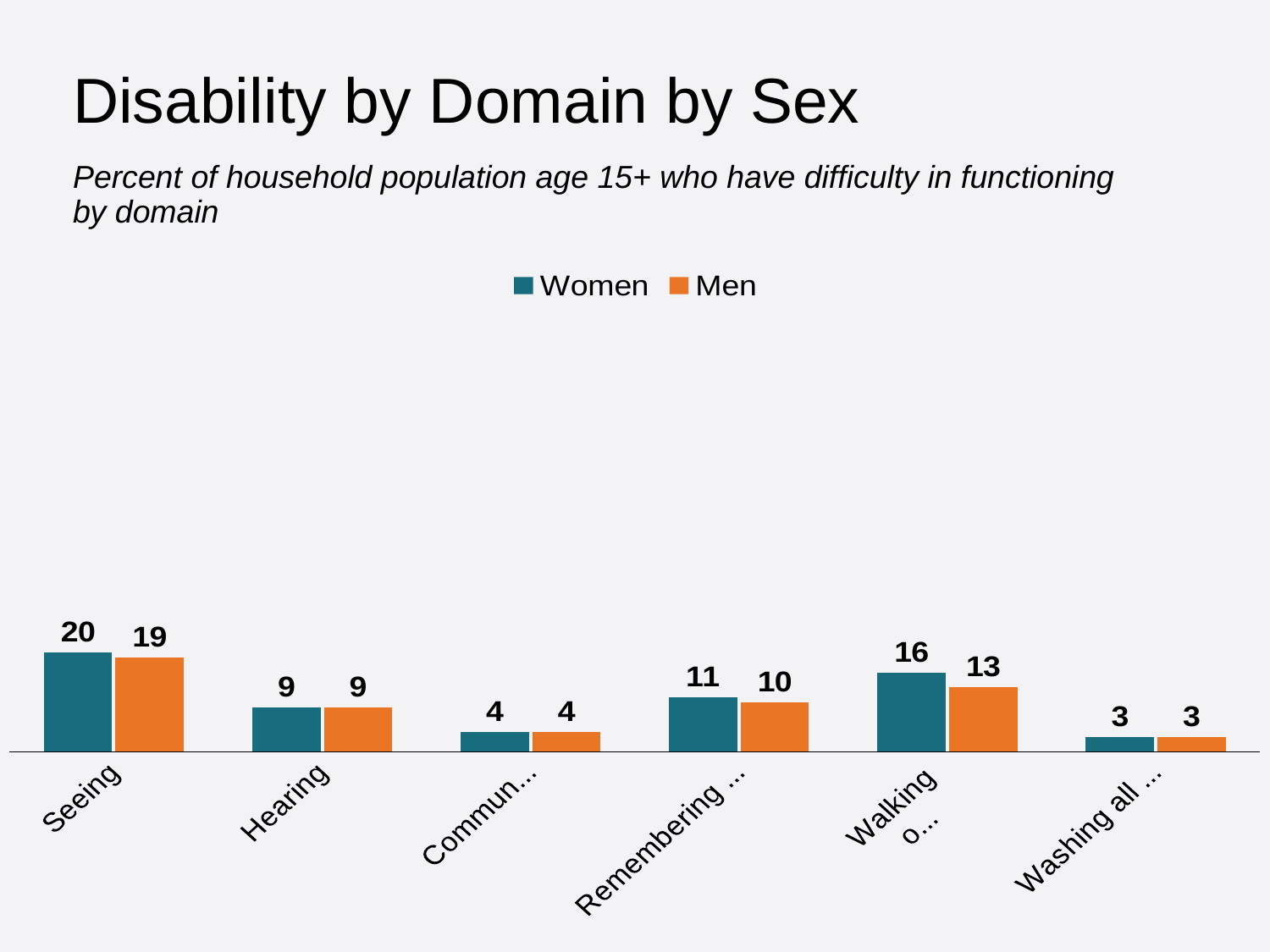

# Disability by Domain by Sex
Percent of household population age 15+ who have difficulty in functioning by domain

### Chart

| Category | Women | Men |
|---|---|---|
| Seeing | 20.0 | 19.0 |
| Hearing | 9.0 | 9.0 |
| Communicating | 4.0 | 4.0 |
| Remembering
or
concentrating | 11.0 | 10.0 |
| Walking
or
climbing steps | 16.0 | 13.0 |
| Washing all over or
dressing | 3.0 | 3.0 |